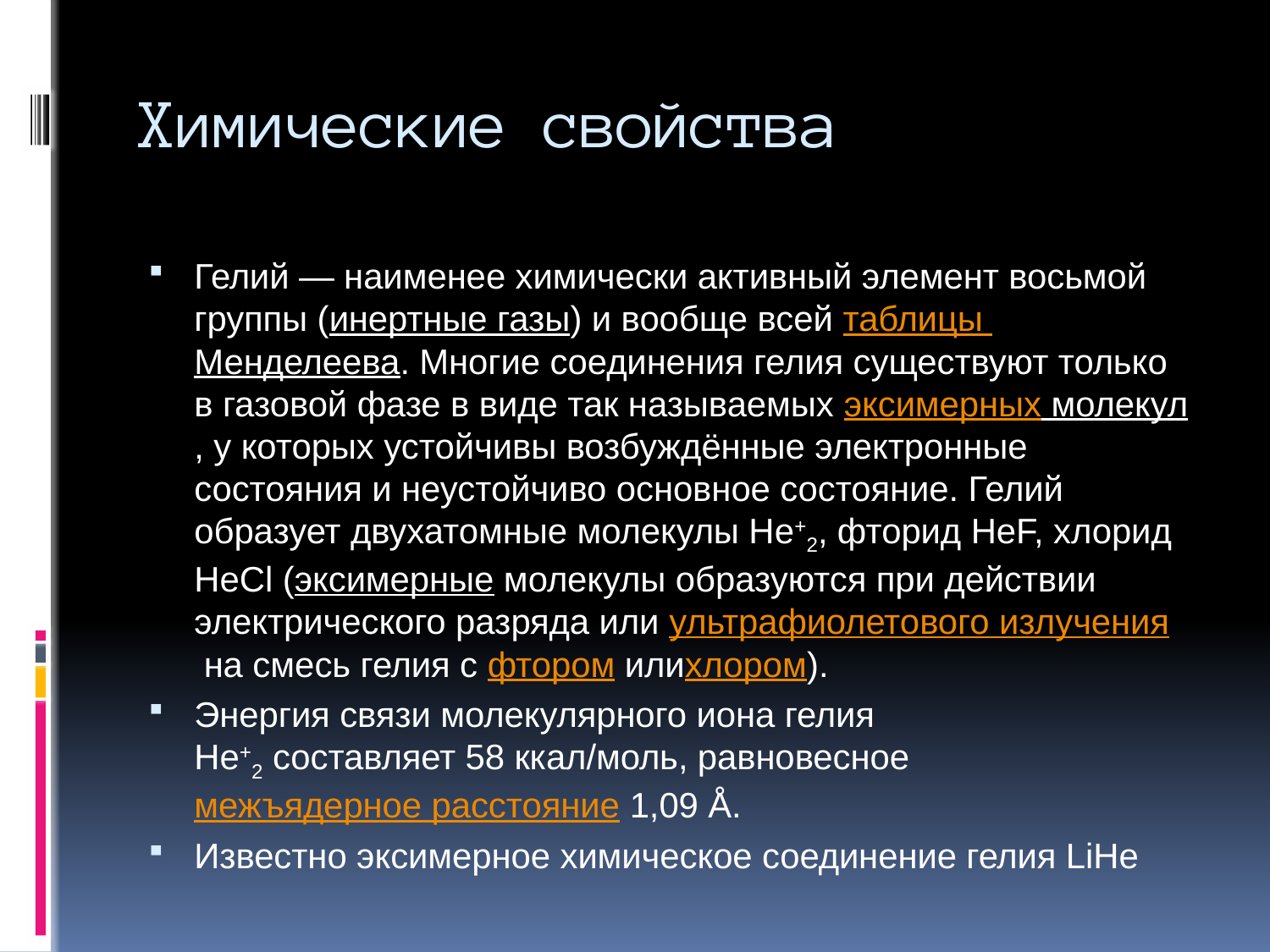

# Химические свойства
Гелий — наименее химически активный элемент восьмой группы (инертные газы) и вообще всей таблицы Менделеева. Многие соединения гелия существуют только в газовой фазе в виде так называемых эксимерных молекул, у которых устойчивы возбуждённые электронные состояния и неустойчиво основное состояние. Гелий образует двухатомные молекулы He+2, фторид HeF, хлорид HeCl (эксимерные молекулы образуются при действии электрического разряда или ультрафиолетового излучения на смесь гелия с фтором илихлором).
Энергия связи молекулярного иона гелия He+2 составляет 58 ккал/моль, равновесное межъядерное расстояние 1,09 Å.
Известно эксимерное химическое соединение гелия LiHe